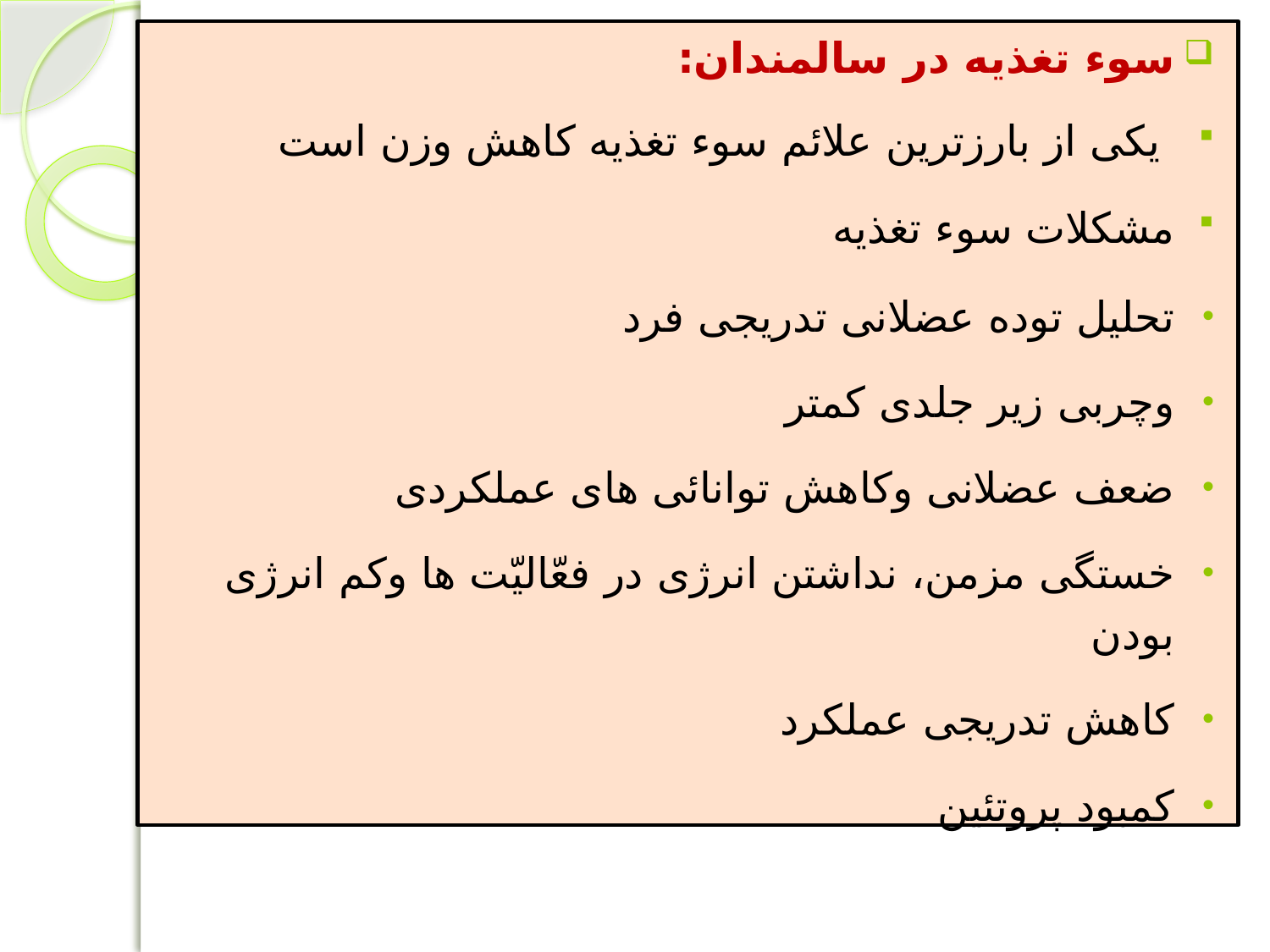

سوء تغذیه در سالمندان:
 یکی از بارزترین علائم سوء تغذیه کاهش وزن است
مشکلات سوء تغذیه
تحلیل توده عضلانی تدریجی فرد
وچربی زیر جلدی کمتر
ضعف عضلانی وکاهش توانائی های عملکردی
خستگی مزمن، نداشتن انرژی در فعّالیّت ها وکم انرژی بودن
کاهش تدریجی عملکرد
کمبود پروتئین